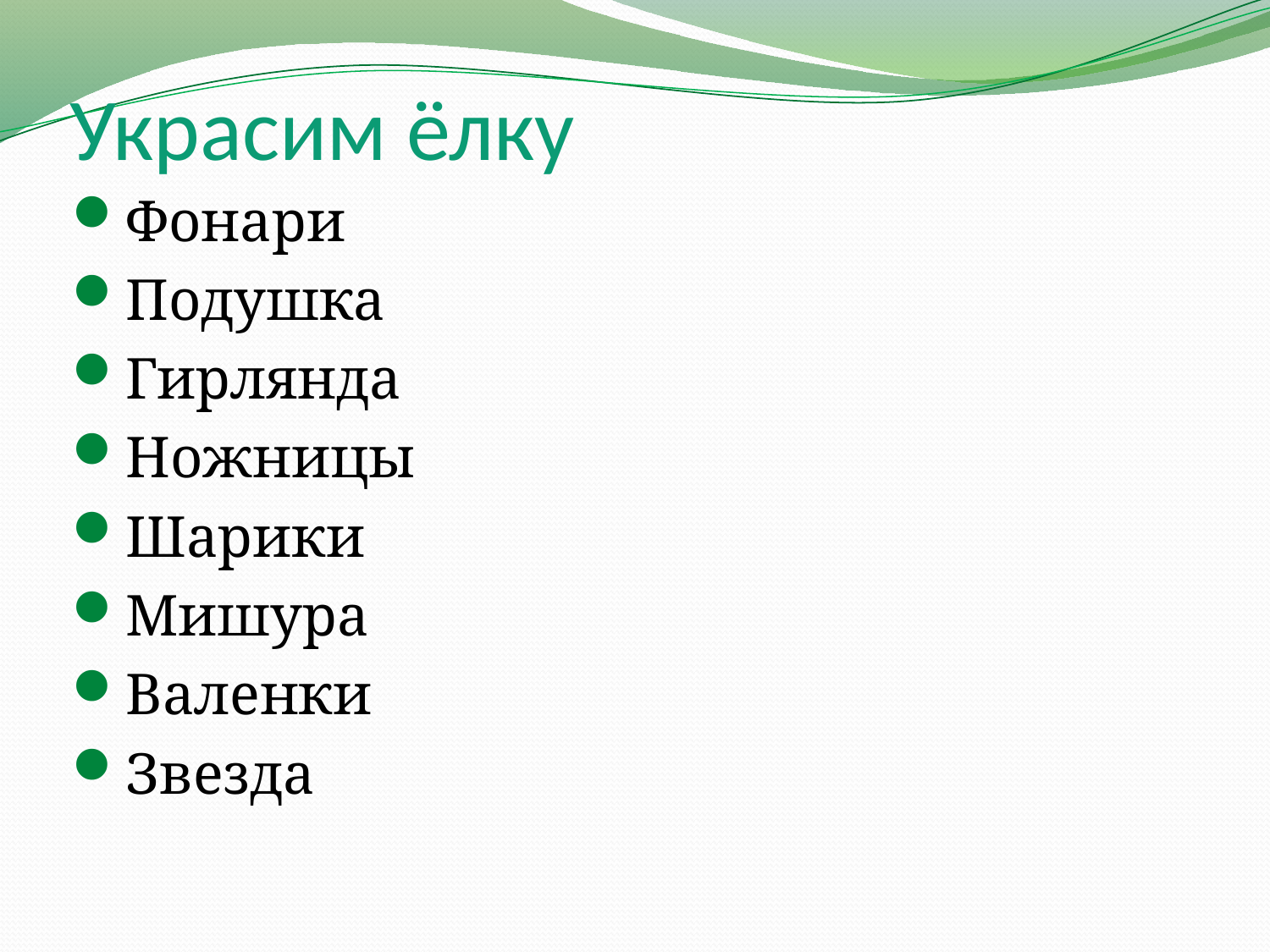

# Украсим ёлку
Фонари
Подушка
Гирлянда
Ножницы
Шарики
Мишура
Валенки
Звезда